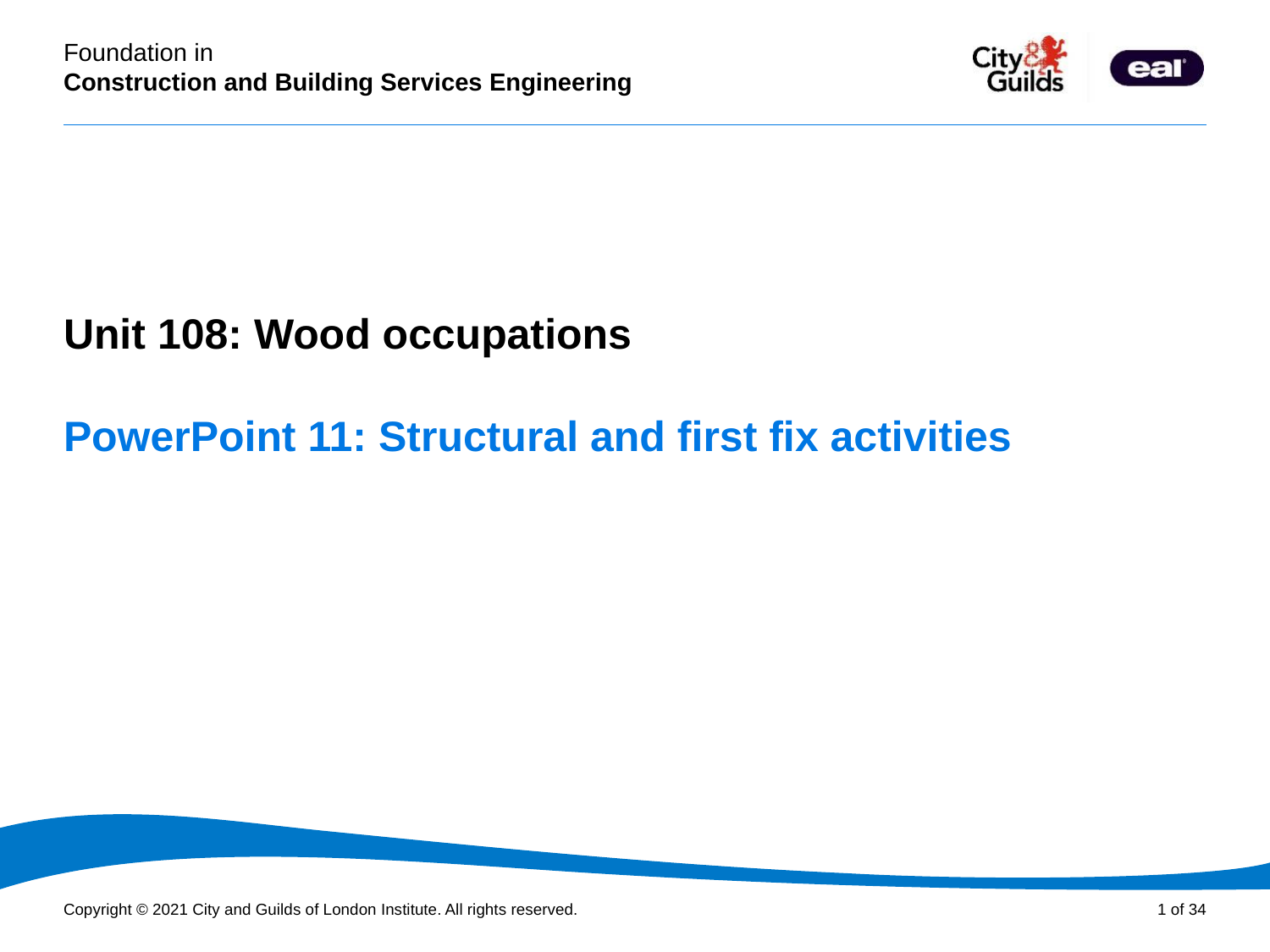

PowerPoint presentation
Unit 108: Wood occupations
# PowerPoint 11: Structural and first fix activities